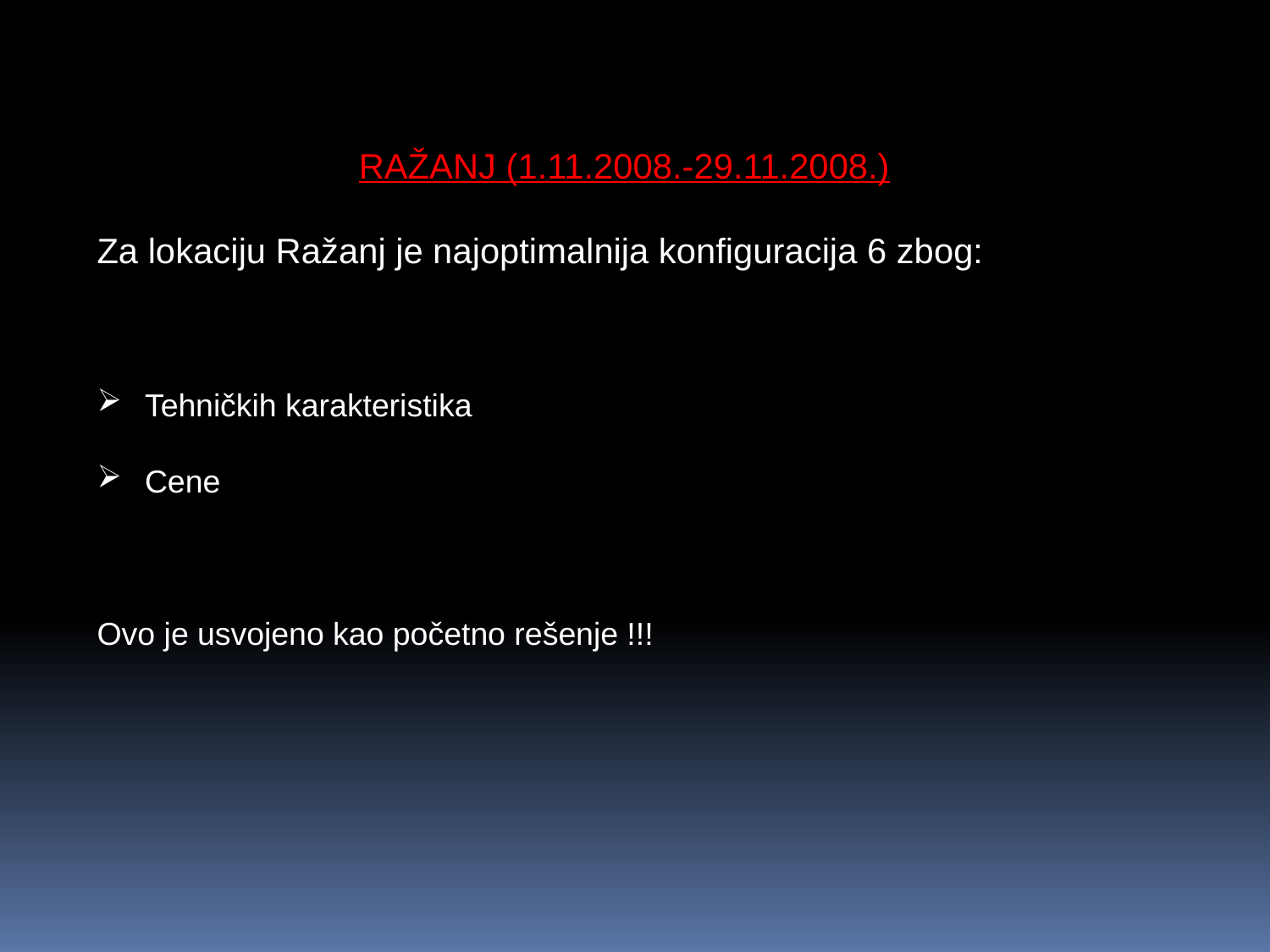

RAŽANJ (1.11.2008.-29.11.2008.)

Za lokaciju Ražanj je najoptimalnija konfiguracija 6 zbog:

Tehničkih karakteristika

Cene

Ovo je usvojeno kao početno rešenje !!!